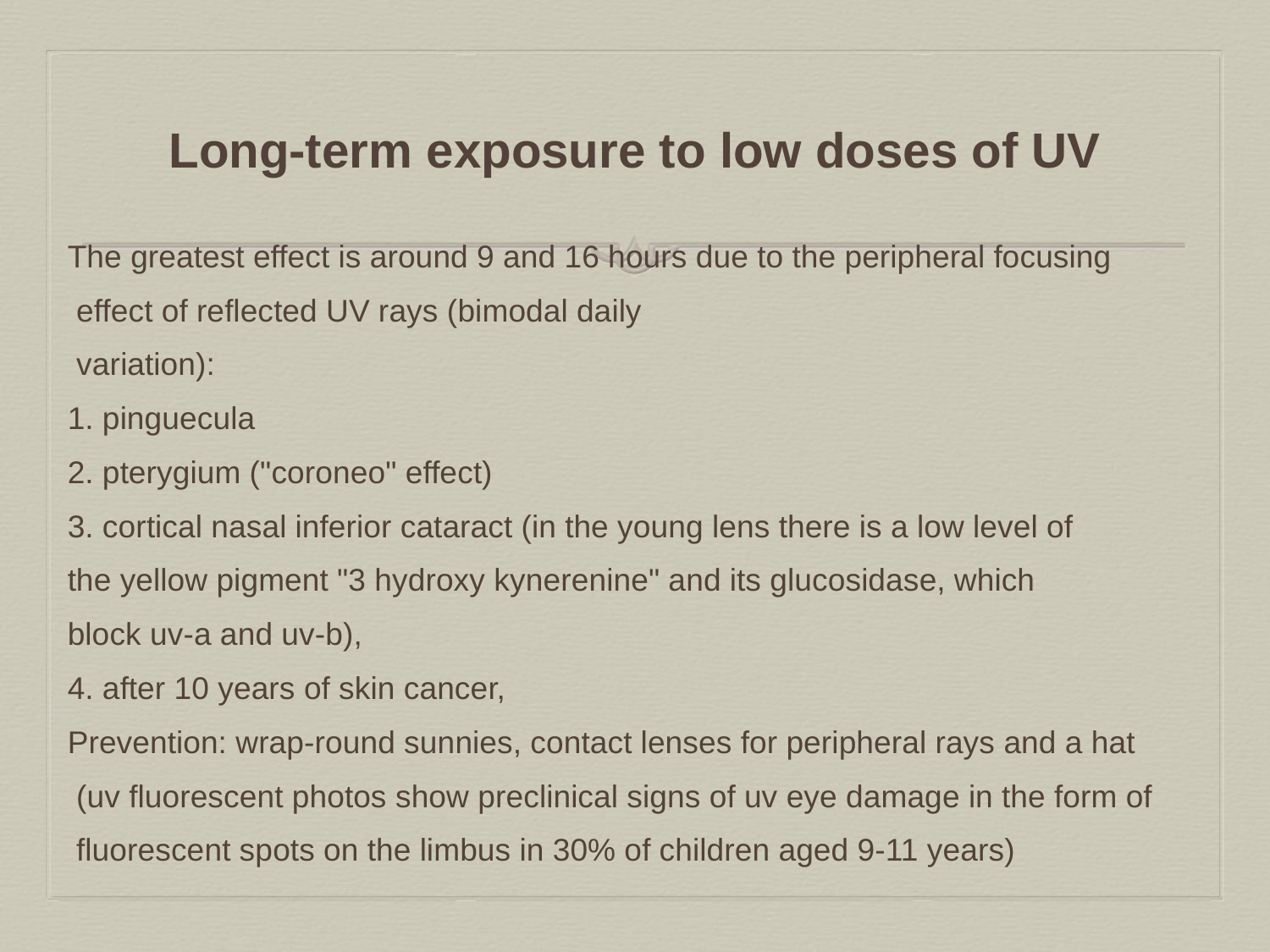

# Long-term exposure to low doses of UV
The greatest effect is around 9 and 16 hours due to the peripheral focusing
 effect of reflected UV rays (bimodal daily
 variation):
1. pinguecula
2. pterygium ("coroneo" effect)
3. cortical nasal inferior cataract (in the young lens there is a low level of
the yellow pigment "3 hydroxy kynerenine" and its glucosidase, which
block uv-a and uv-b),
4. after 10 years of skin cancer,
Prevention: wrap-round sunnies, contact lenses for peripheral rays and a hat
 (uv fluorescent photos show preclinical signs of uv eye damage in the form of
 fluorescent spots on the limbus in 30% of children aged 9-11 years)